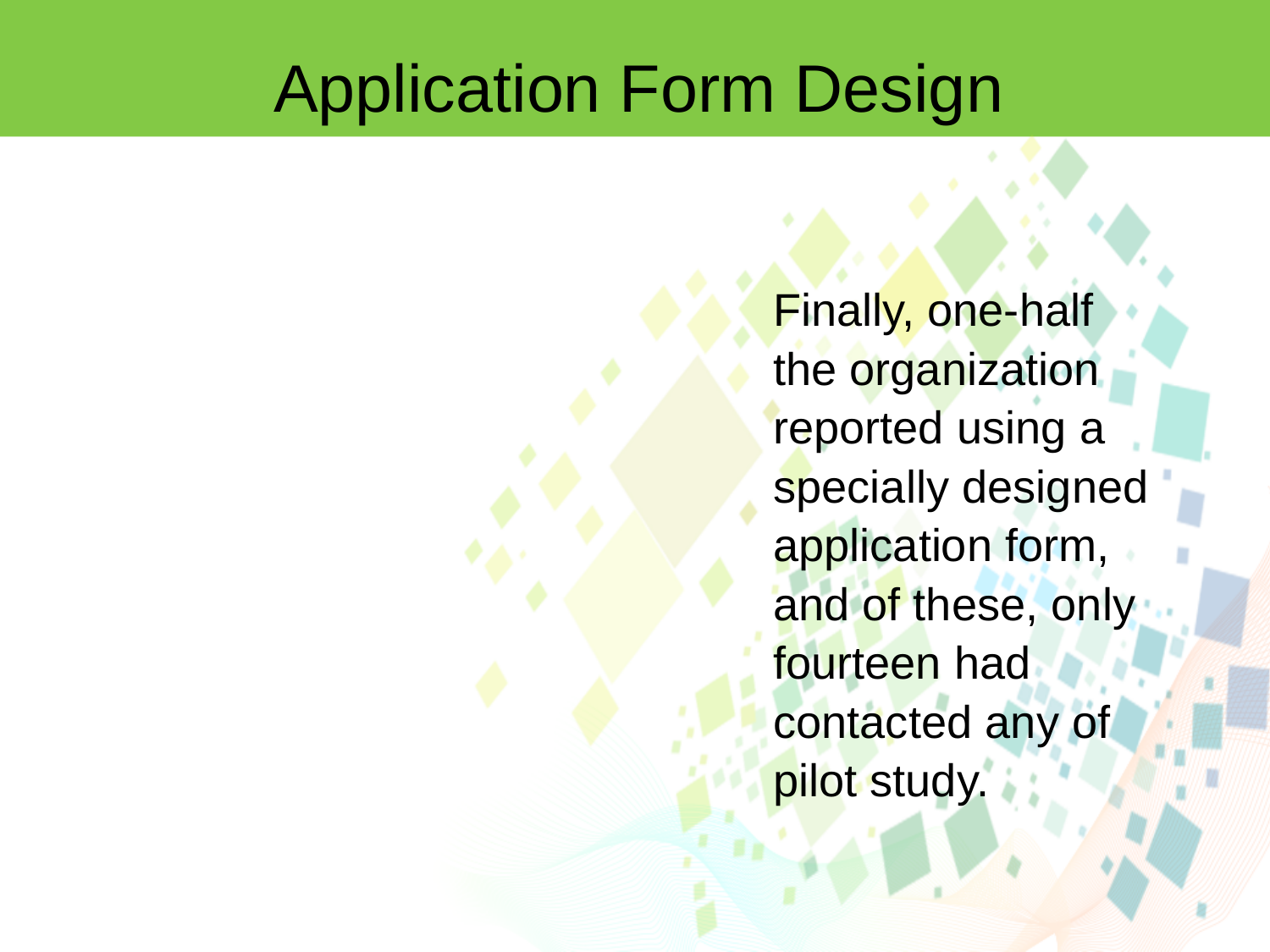

Application Form Design
Finally, one-half the organization reported using a specially designed application form, and of these, only fourteen had contacted any of pilot study.